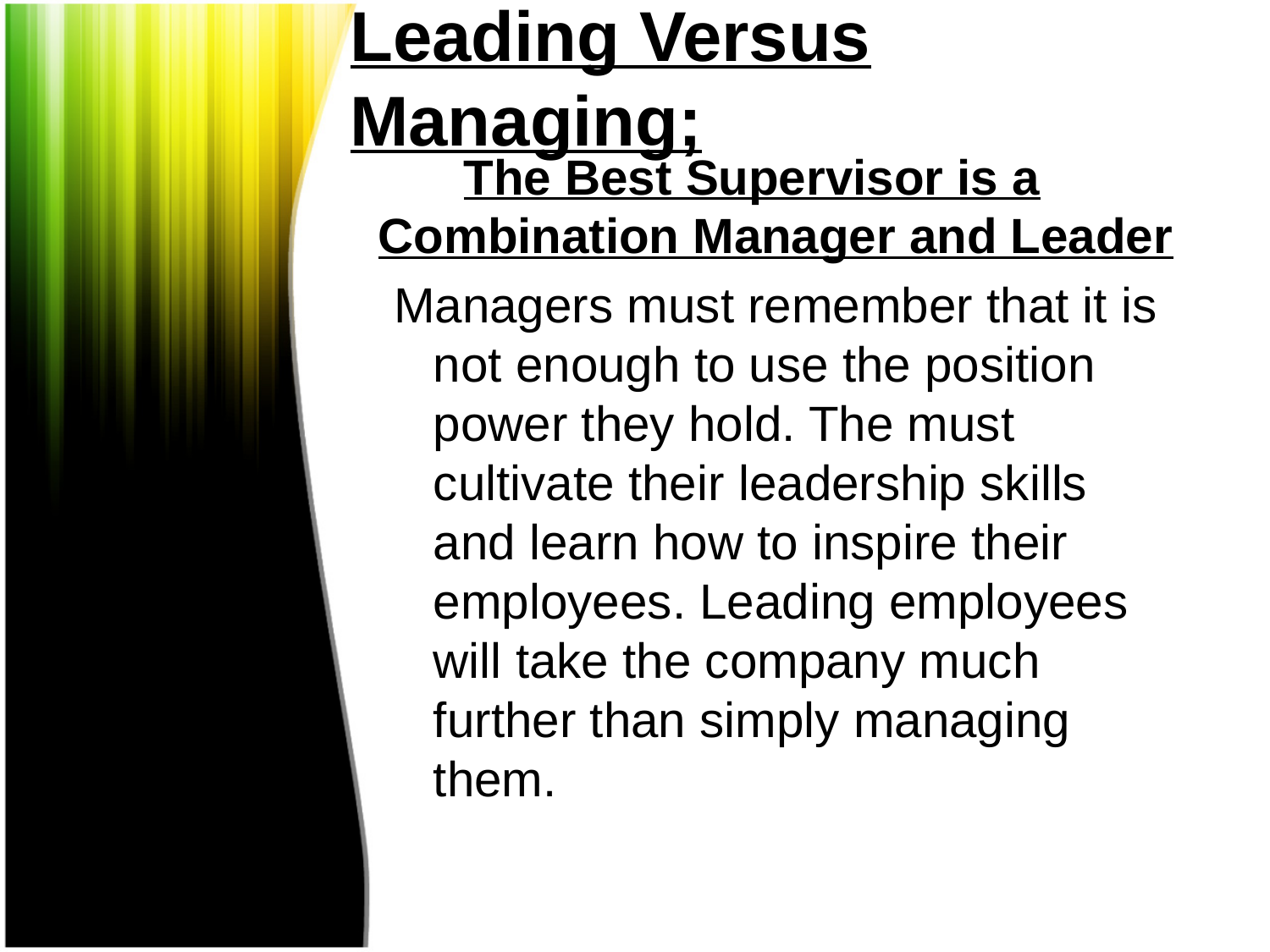

# Leading Versus Managing;
The Best Supervisor is a Combination Manager and Leader
Managers must remember that it is not enough to use the position power they hold. The must cultivate their leadership skills and learn how to inspire their employees. Leading employees will take the company much further than simply managing them.